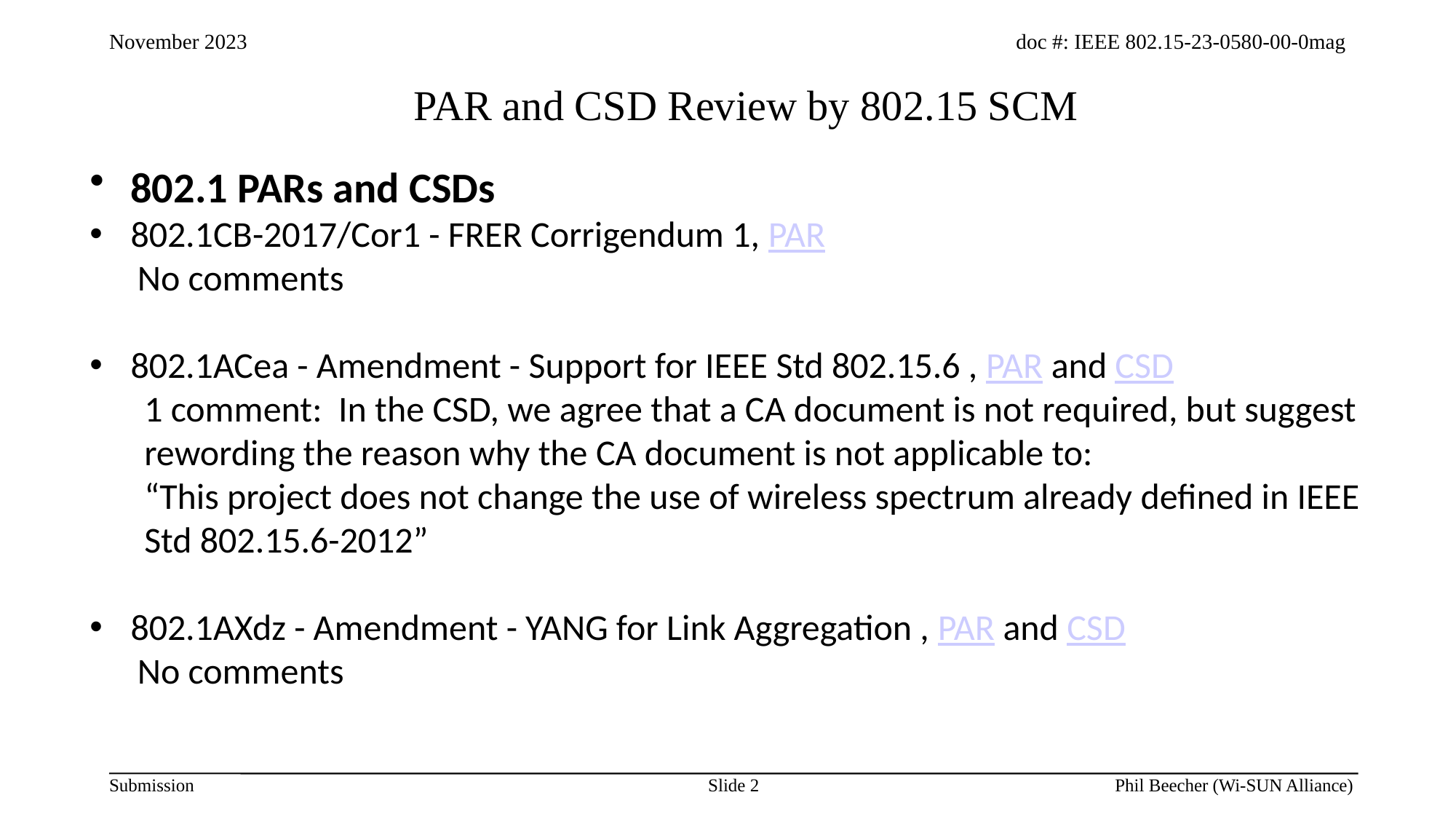

# PAR and CSD Review by 802.15 SCM
802.1 PARs and CSDs
802.1CB-2017/Cor1 - FRER Corrigendum 1, PAR
No comments

802.1ACea - Amendment - Support for IEEE Std 802.15.6 , PAR and CSD
1 comment:  In the CSD, we agree that a CA document is not required, but suggest rewording the reason why the CA document is not applicable to:
“This project does not change the use of wireless spectrum already defined in IEEE Std 802.15.6-2012”

802.1AXdz - Amendment - YANG for Link Aggregation , PAR and CSD
No comments

Slide 2
Phil Beecher (Wi-SUN Alliance)